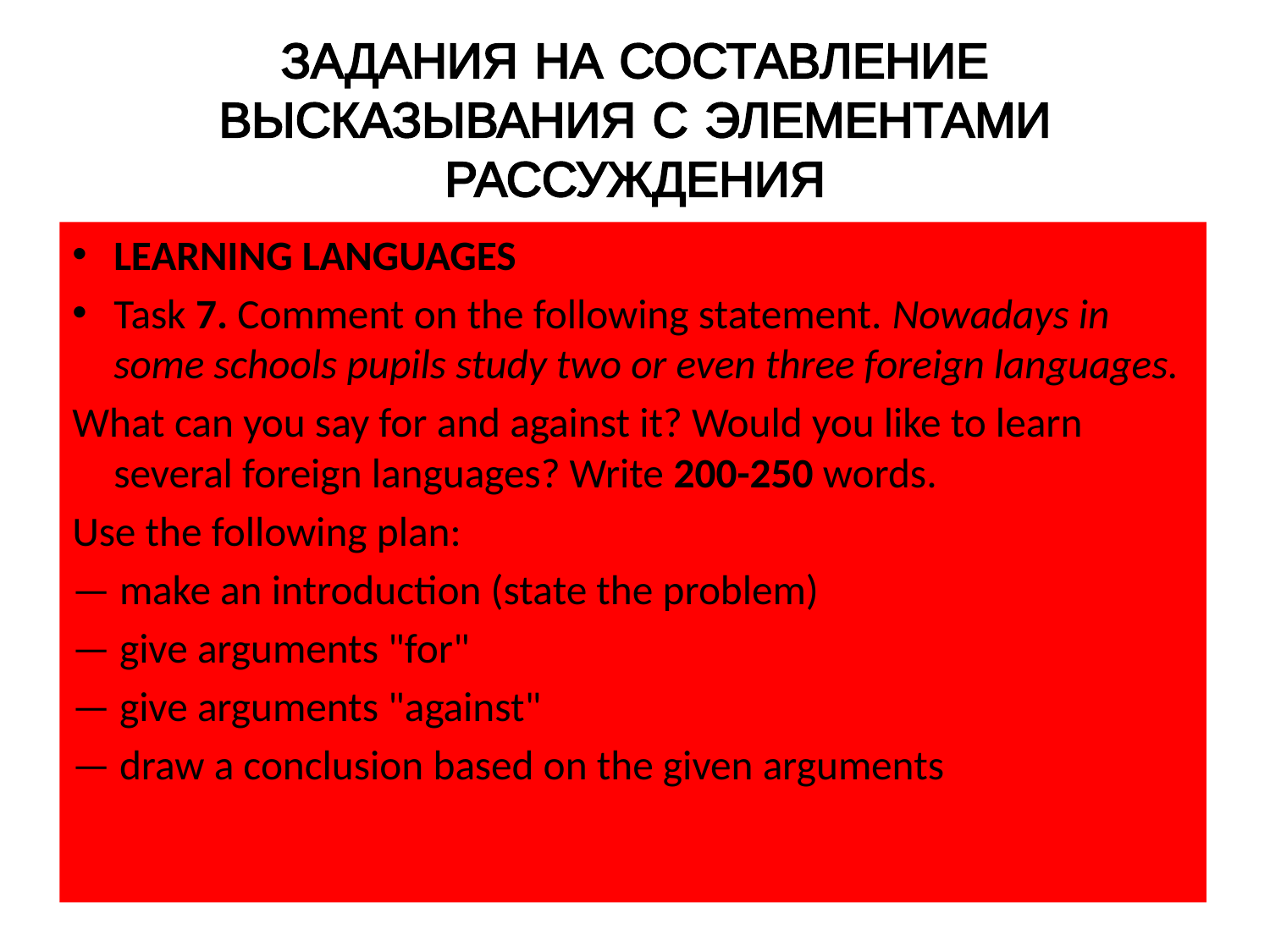

# ЗАДАНИЯ НА СОСТАВЛЕНИЕ ВЫСКАЗЫВАНИЯ С ЭЛЕМЕНТАМИ РАССУЖДЕНИЯ
LEARNING LANGUAGES
Task 7. Comment on the following statement. Nowadays in some schools pupils study two or even three foreign languages.
What can you say for and against it? Would you like to learn several foreign languages? Write 200-250 words.
Use the following plan:
— make an introduction (state the problem)
— give arguments "for"
— give arguments "against"
— draw a conclusion based on the given arguments